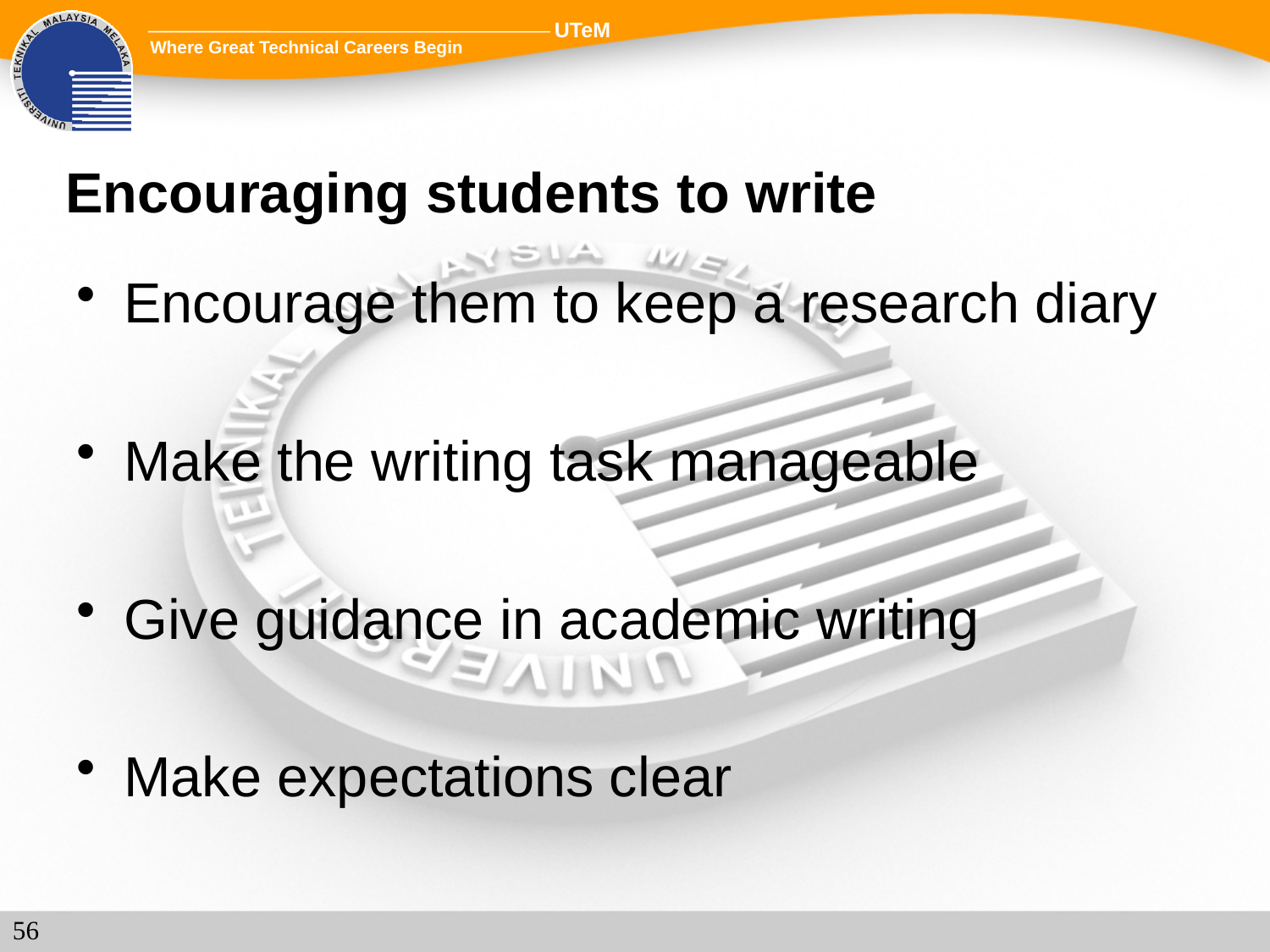

# Encouraging students to write
Encourage them to keep a research diary

Make the writing task manageable

Give guidance in academic writing

Make expectations clear